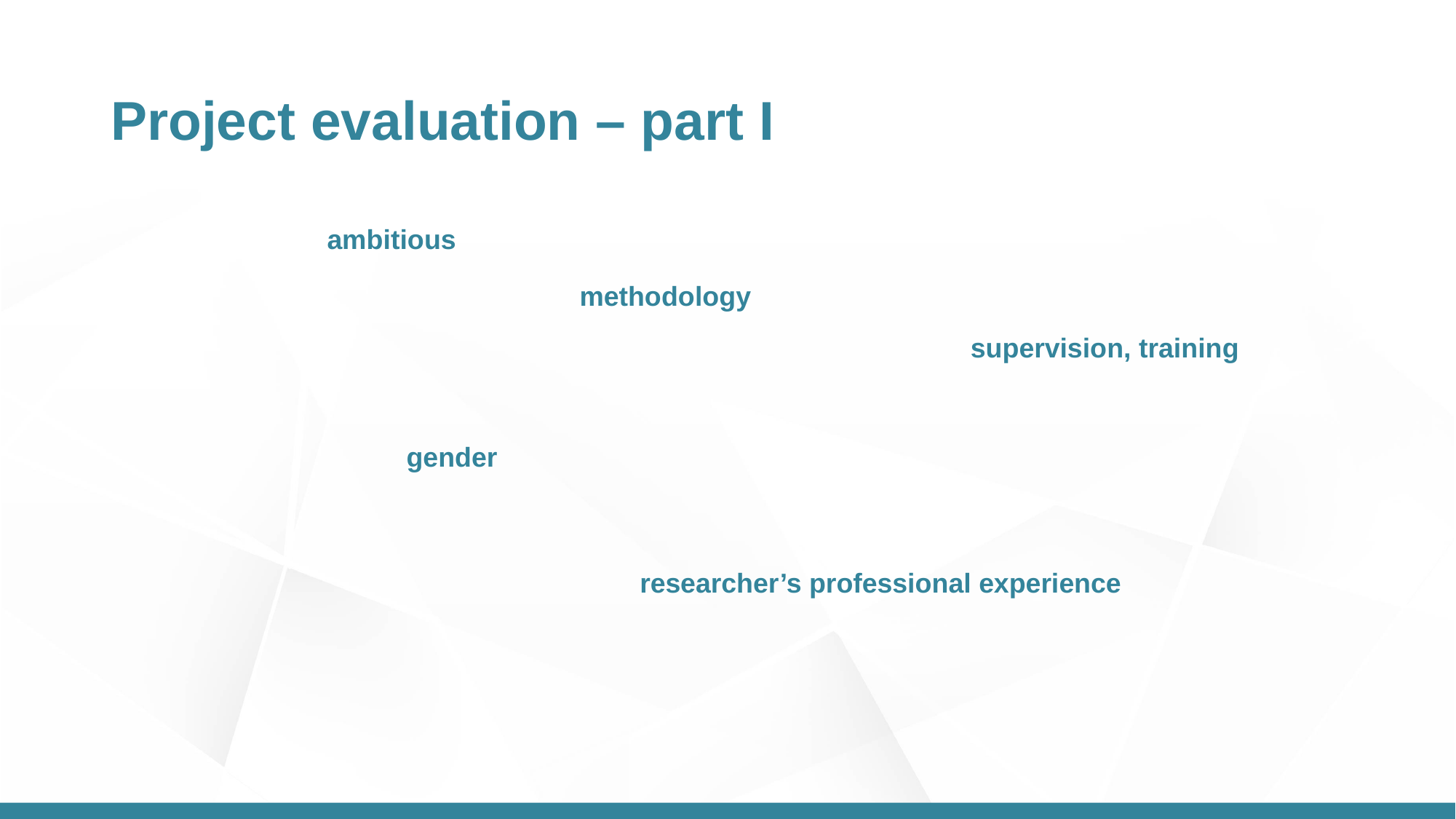

# Project evaluation – part I
ambitious
methodology
supervision, training
gender
researcher’s professional experience